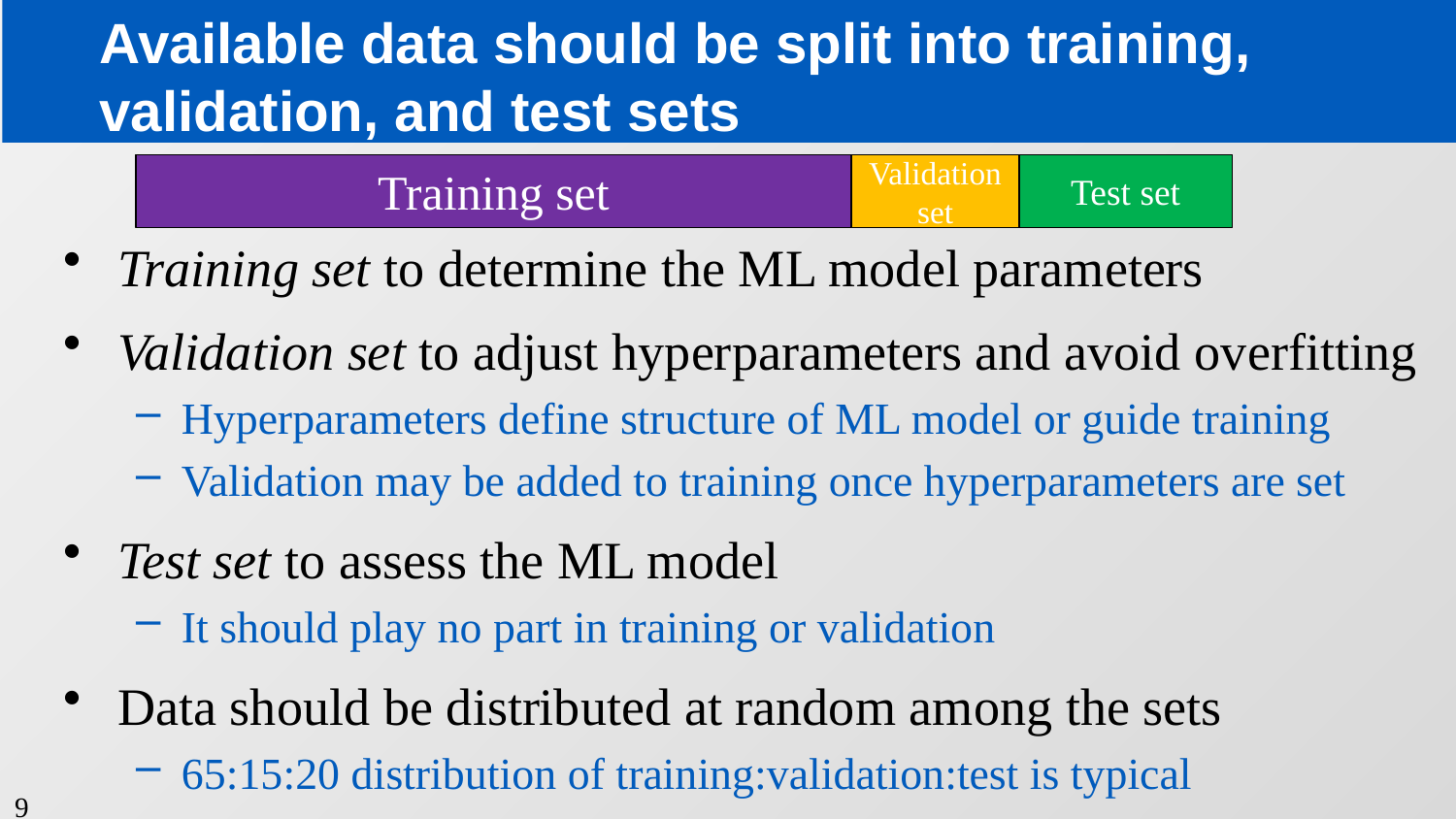

# Available data should be split into training, validation, and test sets

Training set to determine the ML model parameters
Validation set to adjust hyperparameters and avoid overfitting
Hyperparameters define structure of ML model or guide training
Validation may be added to training once hyperparameters are set
Test set to assess the ML model
It should play no part in training or validation
Data should be distributed at random among the sets
65:15:20 distribution of training:validation:test is typical
Training set
Validation set
Test set
9